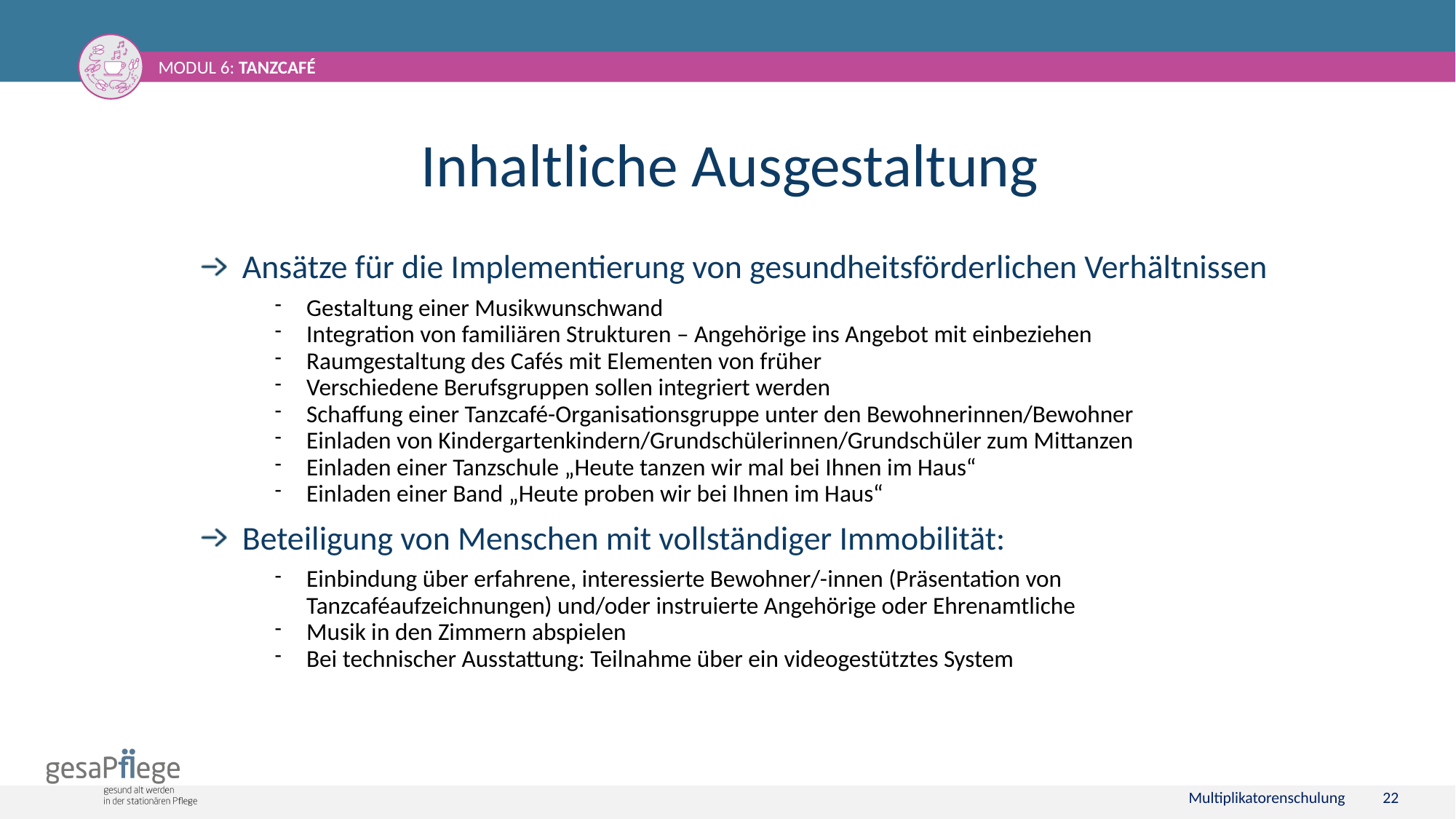

# Inhaltliche Ausgestaltung
Ansätze für die Implementierung von gesundheitsförderlichen Verhältnissen
Gestaltung einer Musikwunschwand
Integration von familiären Strukturen – Angehörige ins Angebot mit einbeziehen
Raumgestaltung des Cafés mit Elementen von früher
Verschiedene Berufsgruppen sollen integriert werden
Schaffung einer Tanzcafé-Organisationsgruppe unter den Bewohnerinnen/Bewohner
Einladen von Kindergartenkindern/Grundschülerinnen/Grundschüler zum Mittanzen
Einladen einer Tanzschule „Heute tanzen wir mal bei Ihnen im Haus“
Einladen einer Band „Heute proben wir bei Ihnen im Haus“
Beteiligung von Menschen mit vollständiger Immobilität:
Einbindung über erfahrene, interessierte Bewohner/-innen (Präsentation von Tanzcaféaufzeichnungen) und/oder instruierte Angehörige oder Ehrenamtliche
Musik in den Zimmern abspielen
Bei technischer Ausstattung: Teilnahme über ein videogestütztes System

Multiplikatorenschulung
22